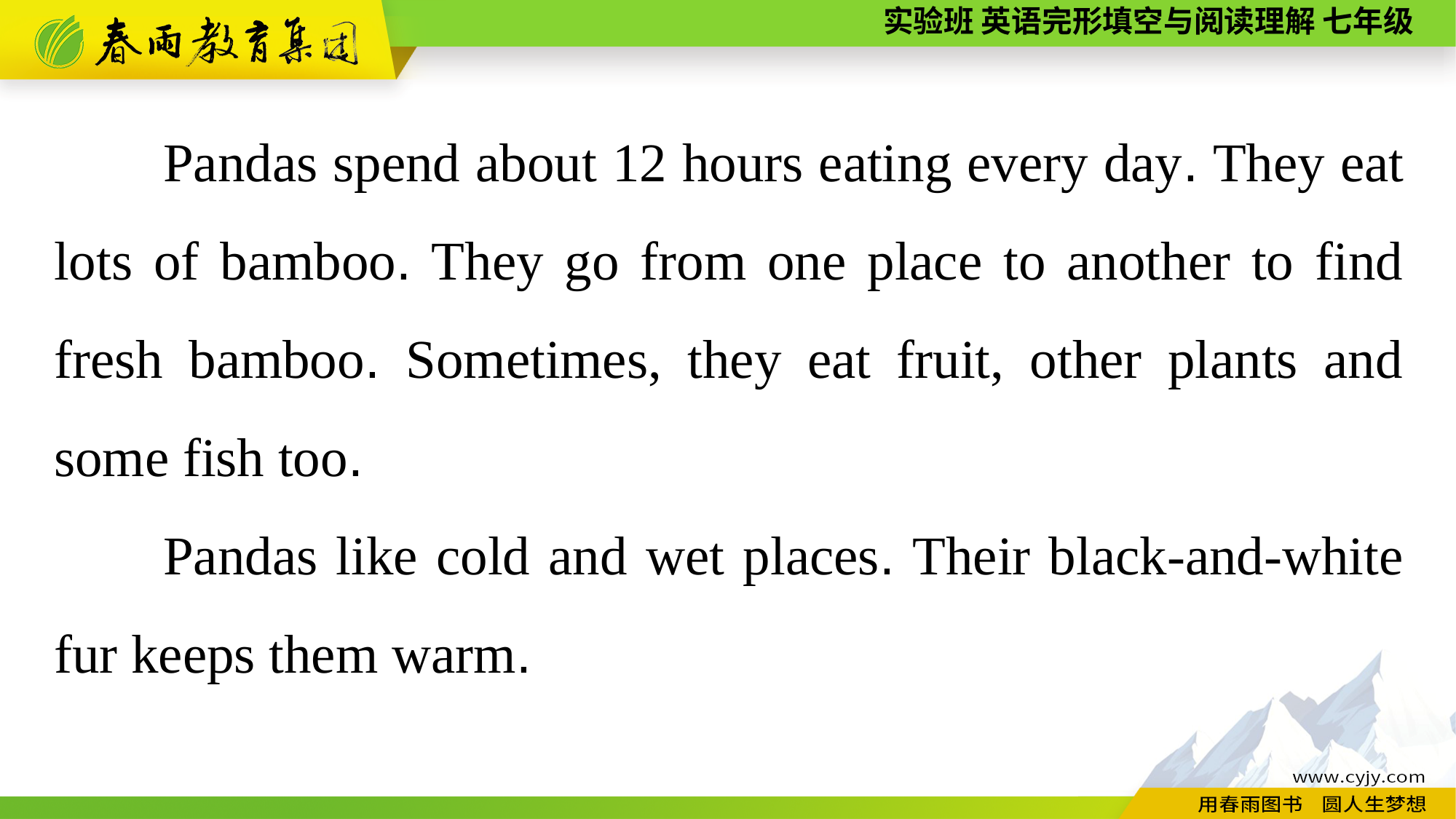

Pandas spend about 12 hours eating every day. They eat lots of bamboo. They go from one place to another to find fresh bamboo. Sometimes, they eat fruit, other plants and some fish too.
Pandas like cold and wet places. Their black-and-white fur keeps them warm.